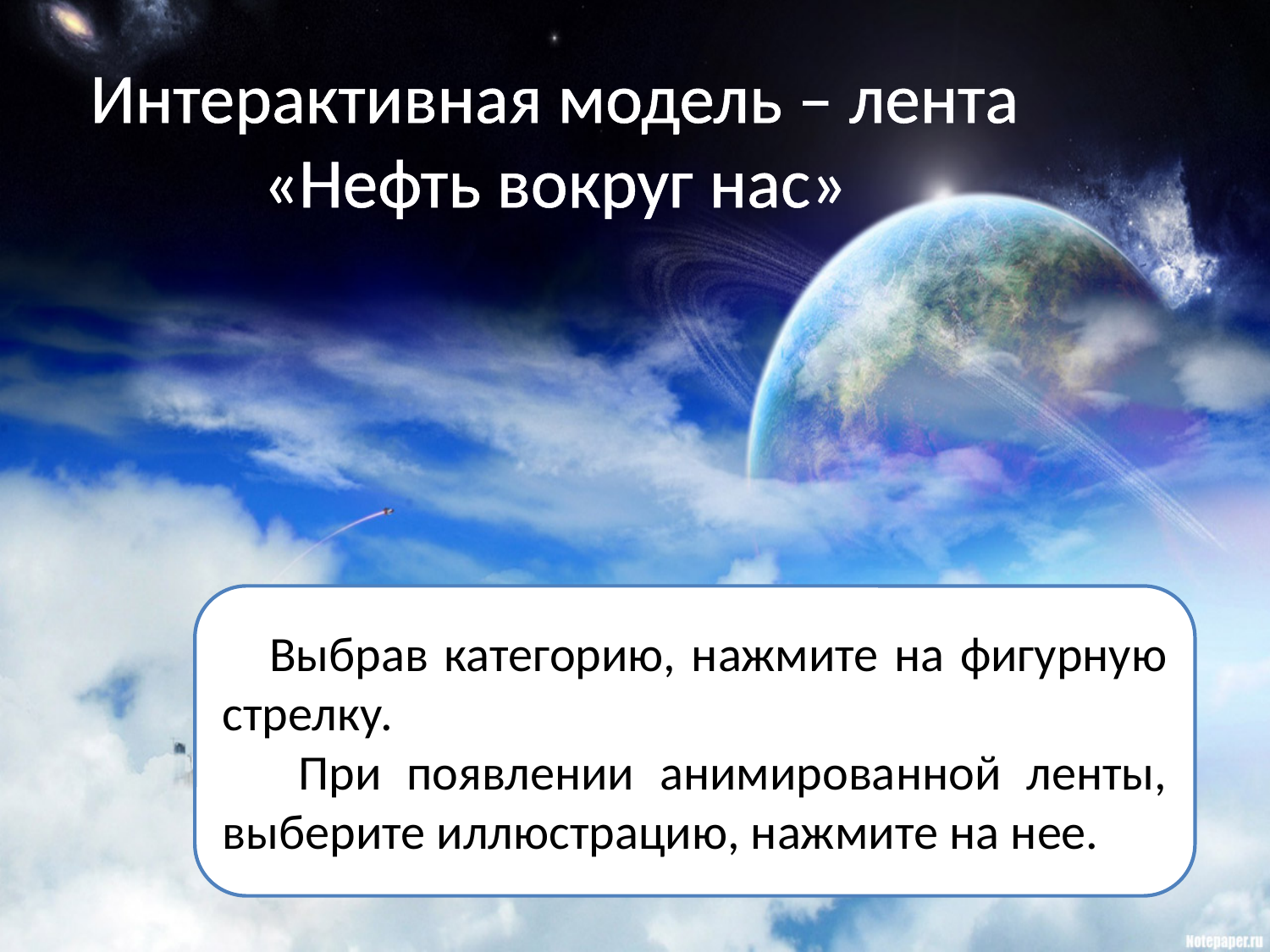

Интерактивная модель – лента «Нефть вокруг нас»
   Выбрав категорию, нажмите на фигурную стрелку.
   При появлении анимированной ленты, выберите иллюстрацию, нажмите на нее.